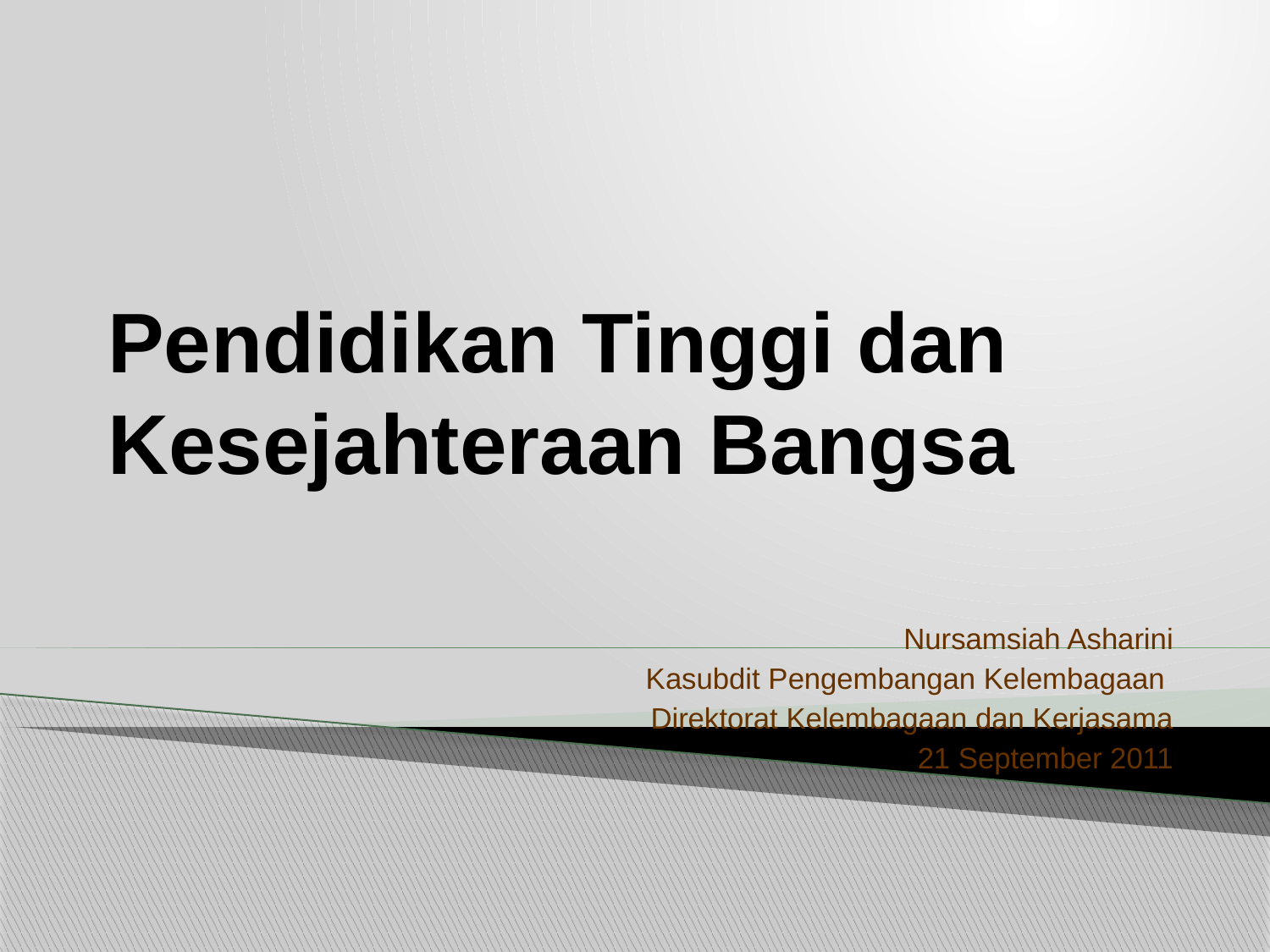

# Pendidikan Tinggi dan Kesejahteraan Bangsa
Nursamsiah Asharini
Kasubdit Pengembangan Kelembagaan
Direktorat Kelembagaan dan Kerjasama
21 September 2011